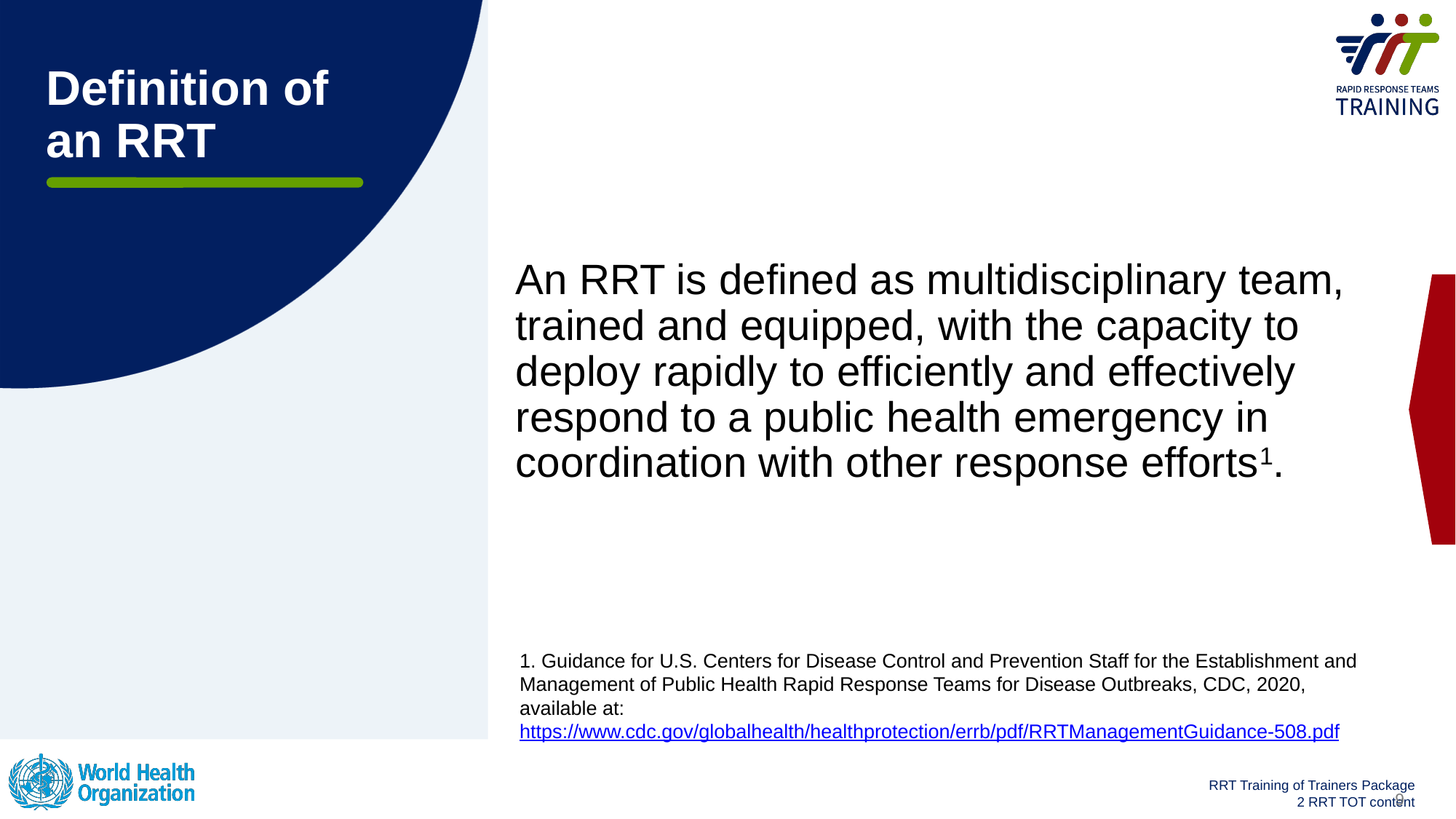

# Definition of an RRT
An RRT is defined as multidisciplinary team, trained and equipped, with the capacity to deploy rapidly to efficiently and effectively respond to a public health emergency in coordination with other response efforts1.
1. Guidance for U.S. Centers for Disease Control and Prevention Staff for the Establishment and Management of Public Health Rapid Response Teams for Disease Outbreaks, CDC, 2020, available at: https://www.cdc.gov/globalhealth/healthprotection/errb/pdf/RRTManagementGuidance-508.pdf